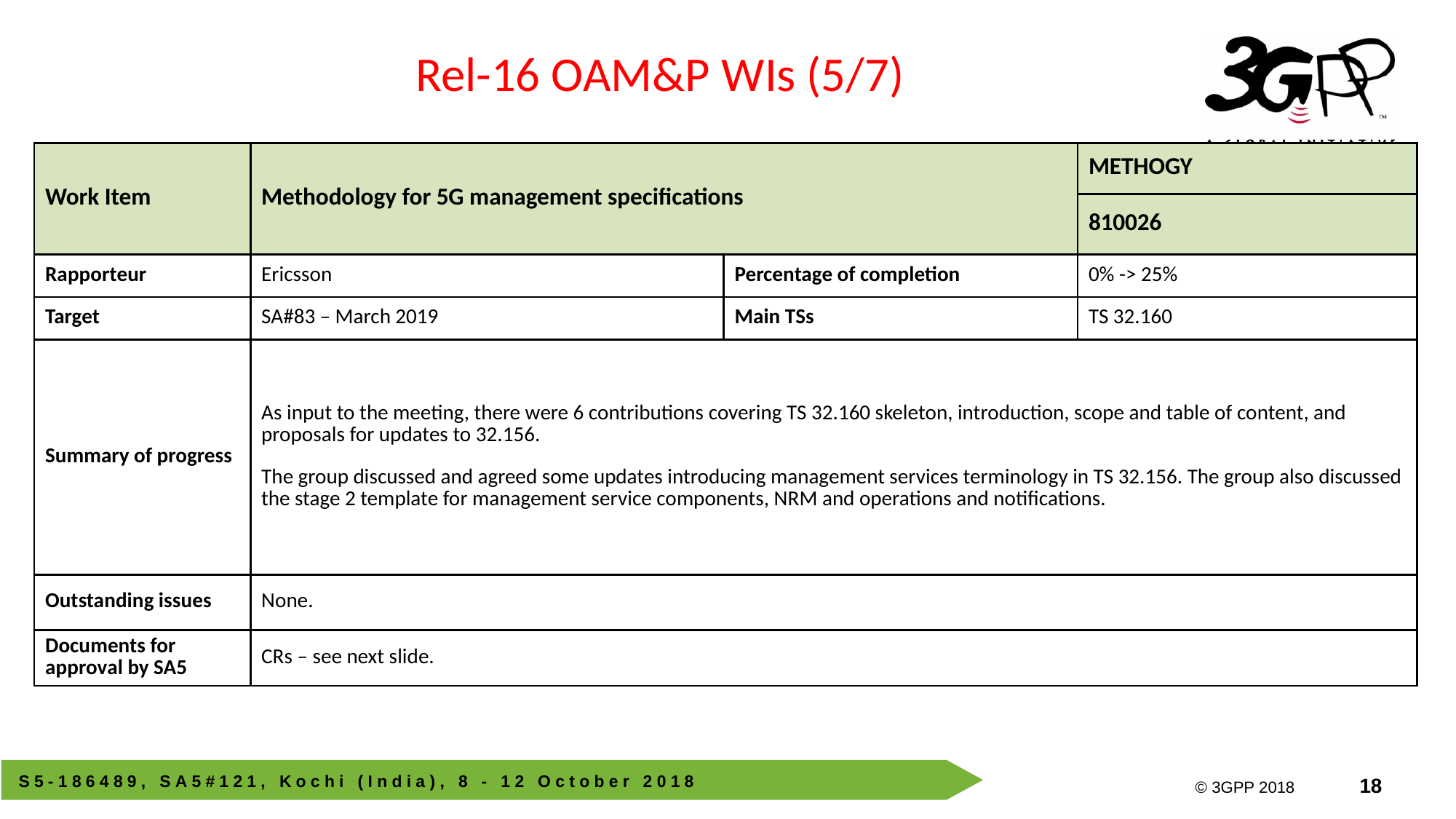

Rel-16 OAM&P WIs (5/7)
| Work Item | Methodology for 5G management specifications |  | METHOGY |
| --- | --- | --- | --- |
|  |  |  | 810026 |
| Rapporteur | Ericsson | Percentage of completion | 0% -> 25% |
| Target | SA#83 – March 2019 | Main TSs | TS 32.160 |
| Summary of progress | As input to the meeting, there were 6 contributions covering TS 32.160 skeleton, introduction, scope and table of content, and proposals for updates to 32.156. The group discussed and agreed some updates introducing management services terminology in TS 32.156. The group also discussed the stage 2 template for management service components, NRM and operations and notifications. |  |  |
| Outstanding issues | None. |  |  |
| Documents for approval by SA5 | CRs – see next slide. |  |  |